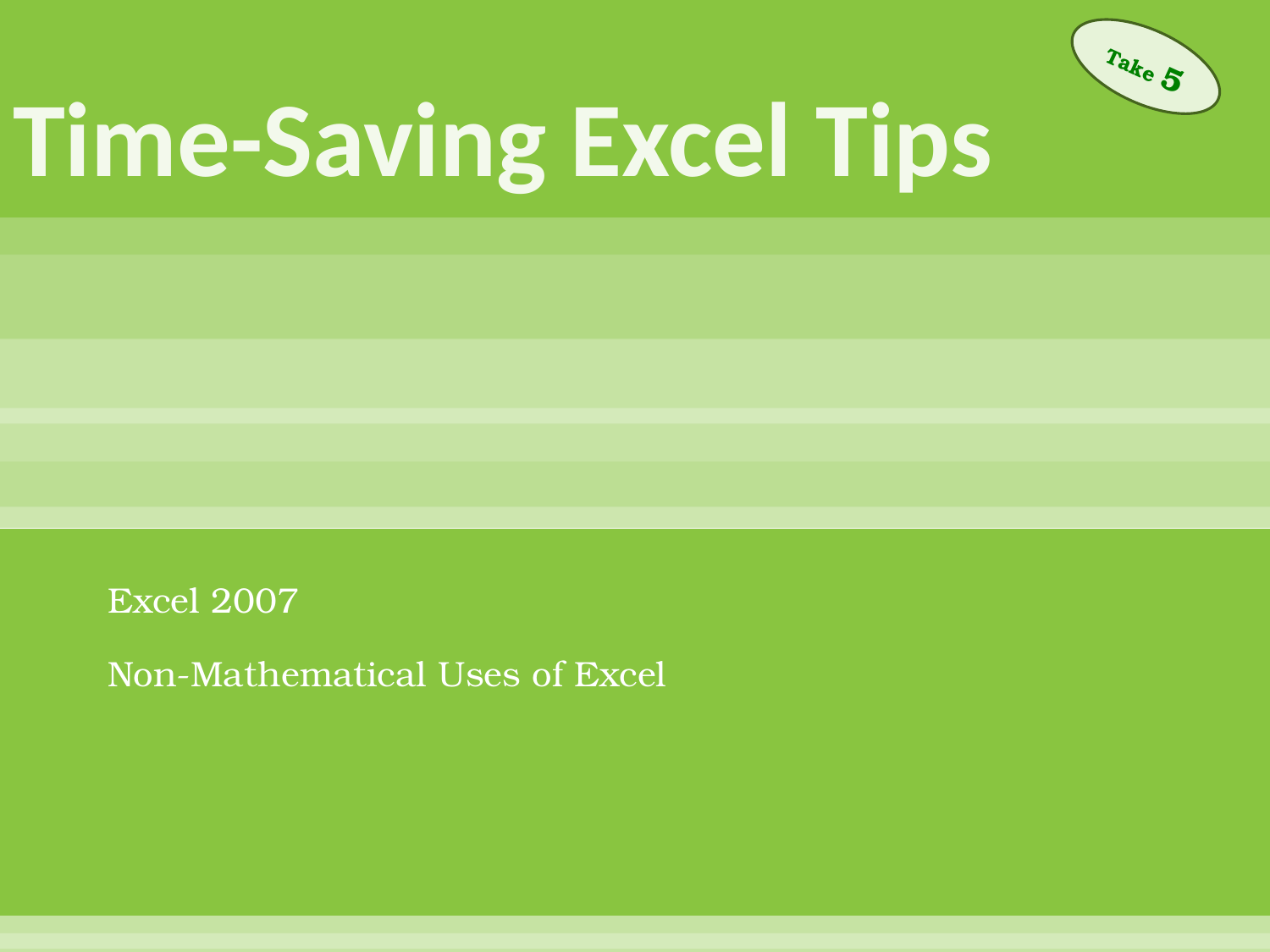

# Time-Saving Excel Tips
Excel 2007
Non-Mathematical Uses of Excel